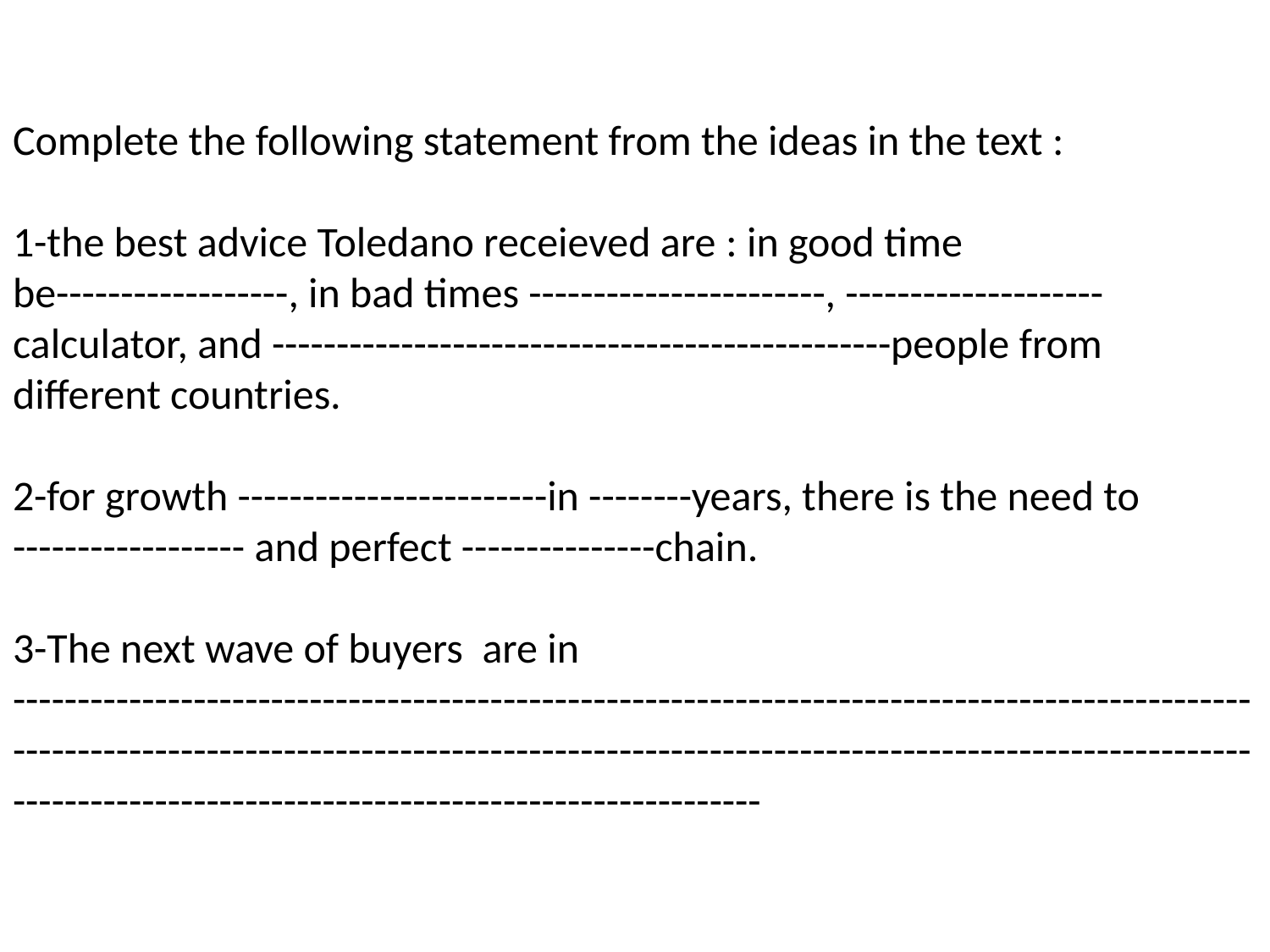

Complete the following statement from the ideas in the text :

1-the best advice Toledano receieved are : in good time be------------------, in bad times -----------------------, --------------------calculator, and ------------------------------------------------people from different countries.

2-for growth ------------------------in --------years, there is the need to ------------------ and perfect ---------------chain.

3-The next wave of buyers  are in ----------------------------------------------------------------------------------------------------------------------------------------------------------------------------------------------------------------------------------------------------------